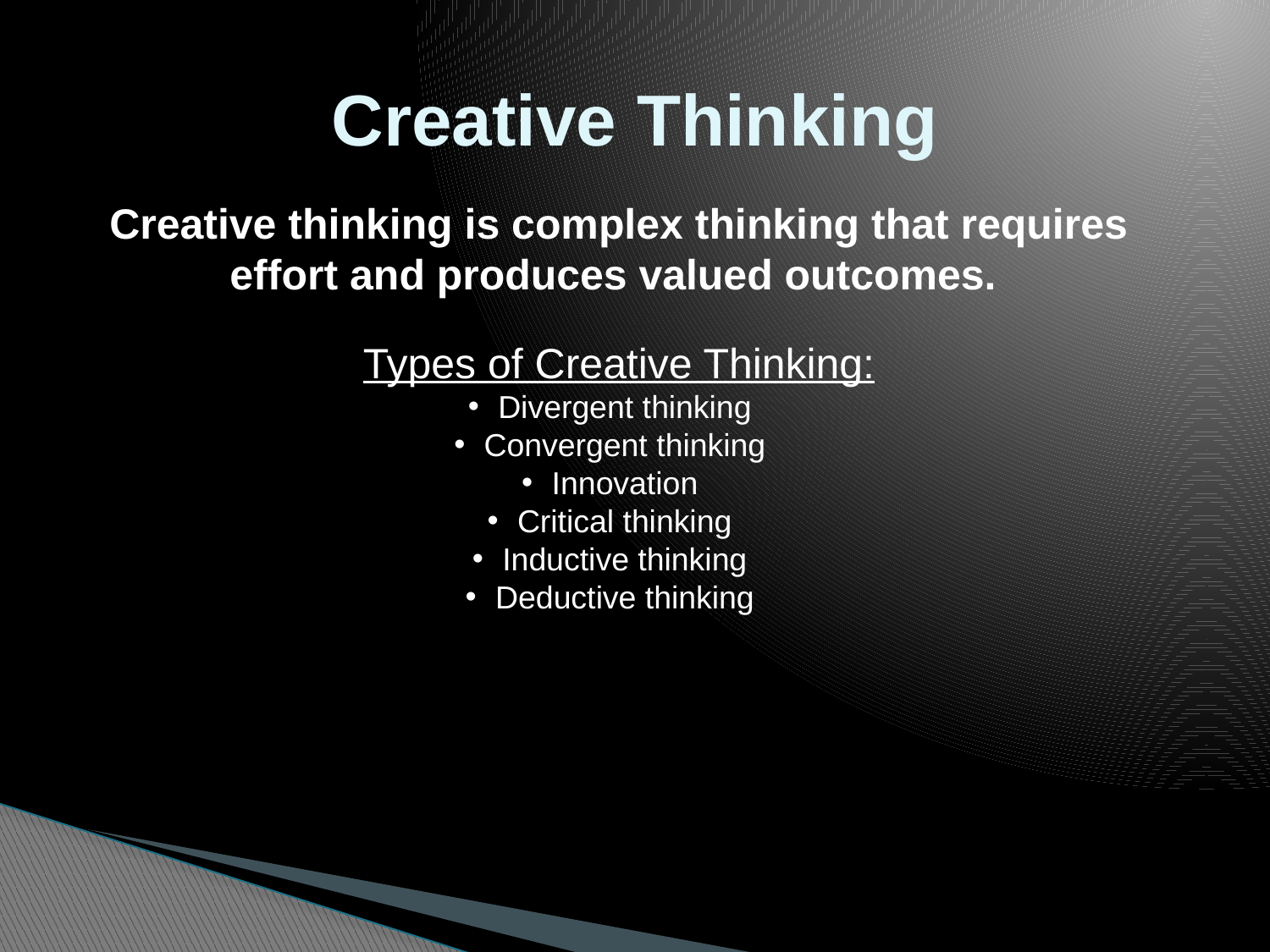

# Creative Thinking
Creative thinking is complex thinking that requires effort and produces valued outcomes.

Types of Creative Thinking:
Divergent thinking
Convergent thinking
Innovation
Critical thinking
Inductive thinking
Deductive thinking